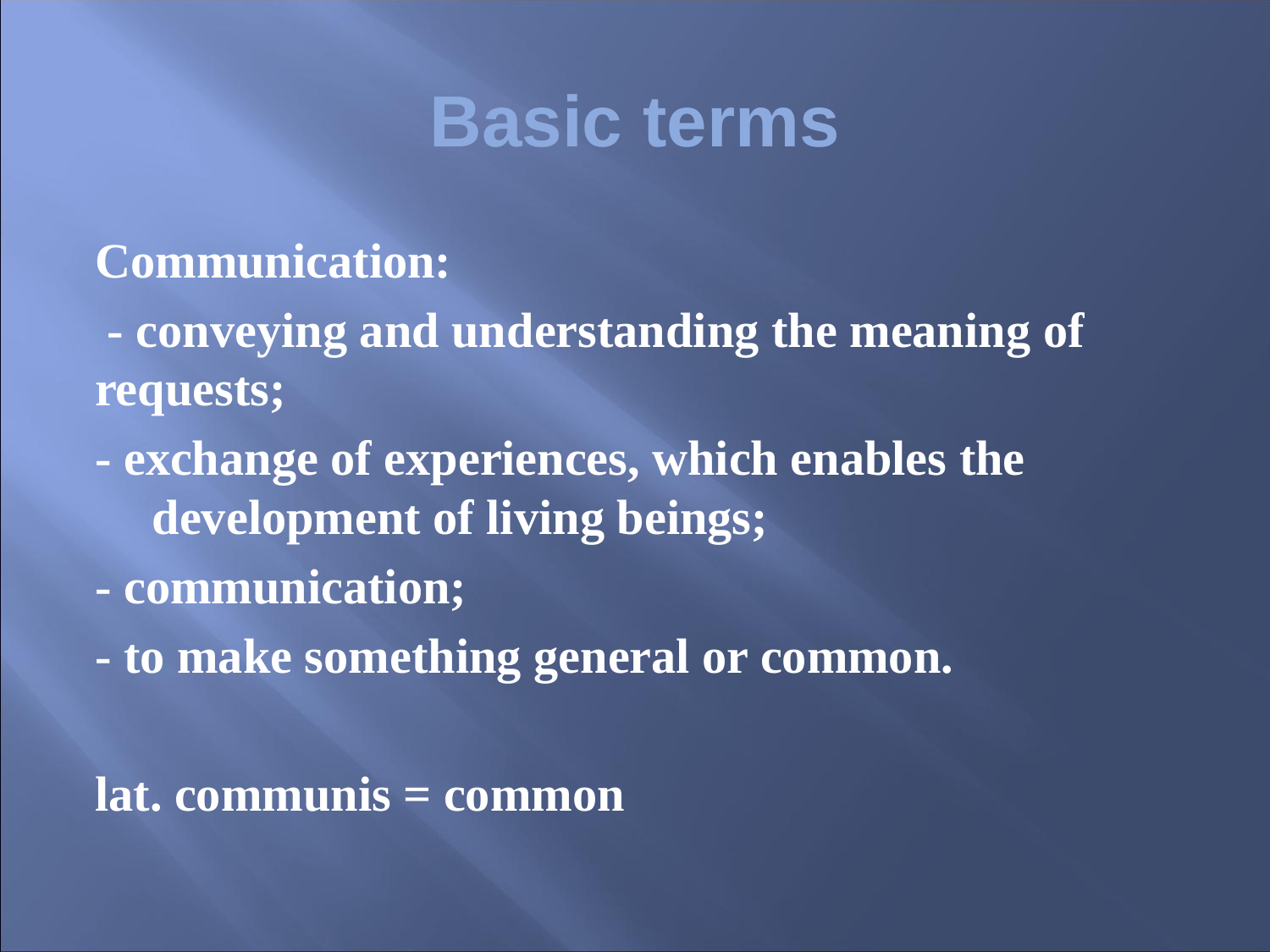

Basic terms
Communication:
 - conveying and understanding the meaning of requests;
- exchange of experiences, which enables the development of living beings;
- communication;
- to make something general or common.

lat. communis = common